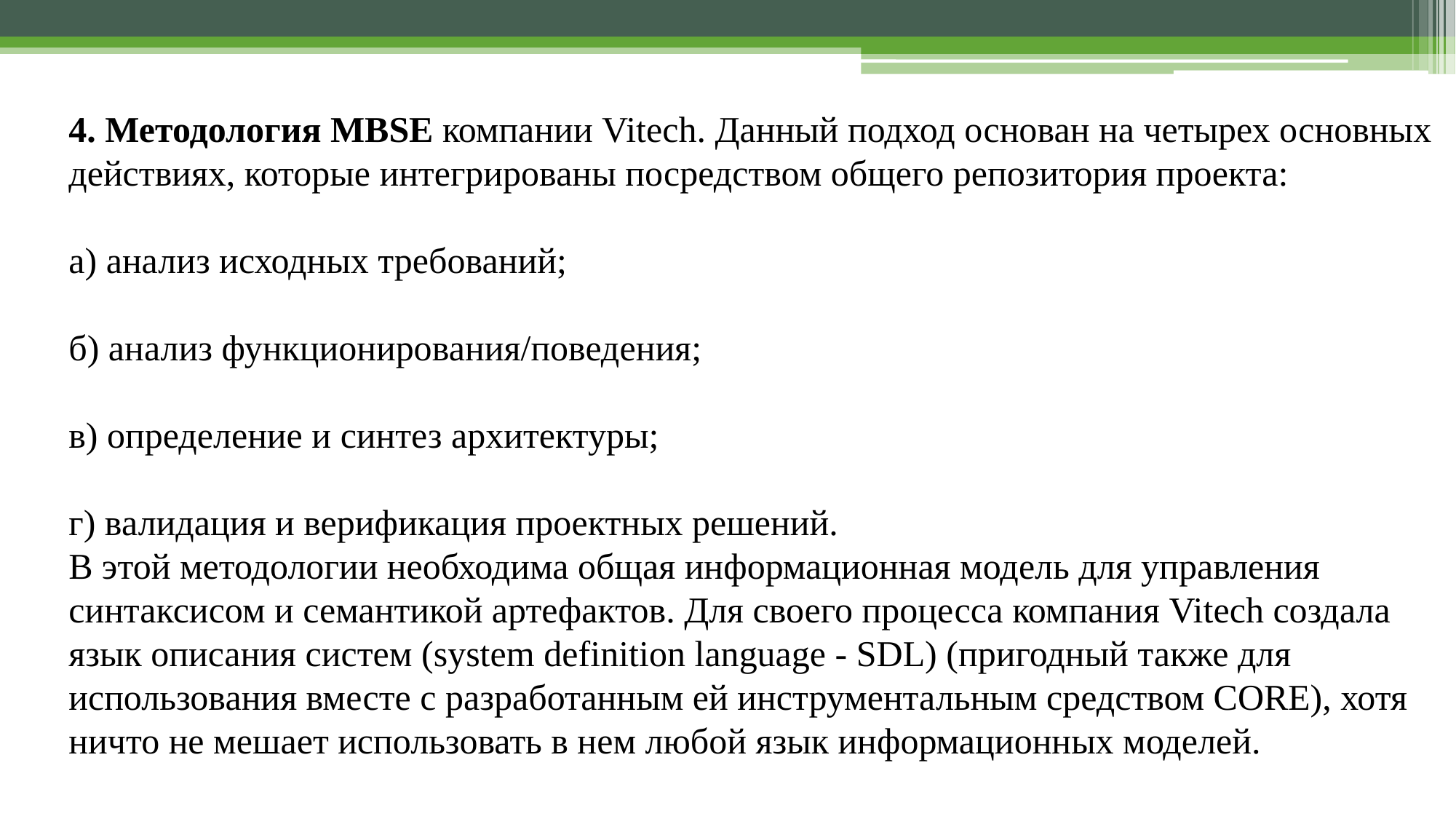

4. Методология MBSE компании Vitech. Данный подход основан на четырех основных действиях, которые интегрированы посредством общего репозитория проекта:

а) анализ исходных требований;

б) анализ функционирования/поведения;

в) определение и синтез архитектуры;

г) валидация и верификация проектных решений.
В этой методологии необходима общая информационная модель для управления синтаксисом и семантикой артефактов. Для своего процесса компания Vitech создала язык описания систем (system definition language - SDL) (пригодный также для использования вместе с разработанным ей инструментальным средством CORE), хотя ничто не мешает использовать в нем любой язык информационных моделей.